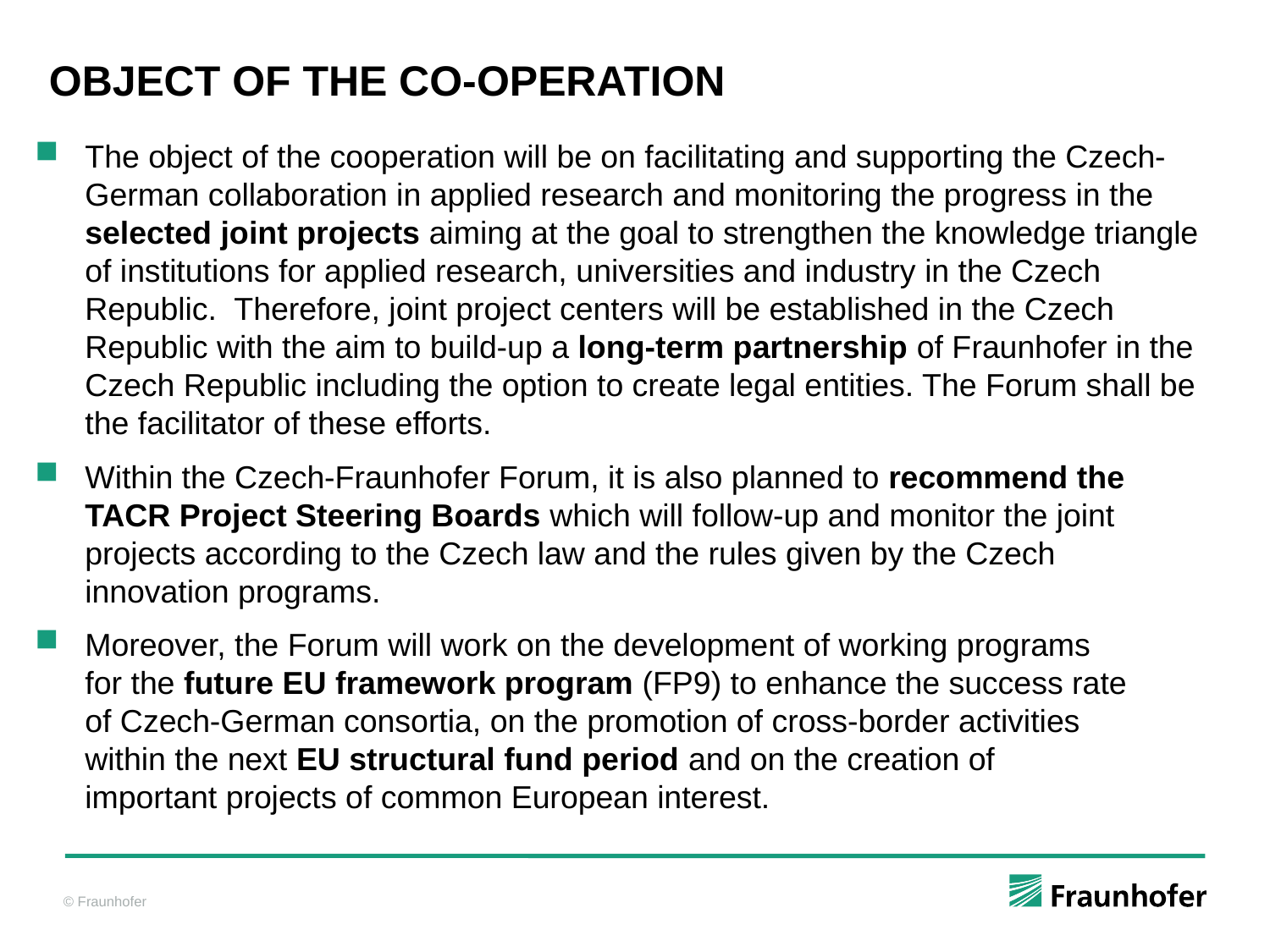

# OBJECT OF THE CO-OPERATION
The object of the cooperation will be on facilitating and supporting the Czech-German collaboration in applied research and monitoring the progress in the selected joint projects aiming at the goal to strengthen the knowledge triangle of institutions for applied research, universities and industry in the Czech Republic.  Therefore, joint project centers will be established in the Czech Republic with the aim to build-up a long-term partnership of Fraunhofer in the Czech Republic including the option to create legal entities. The Forum shall be the facilitator of these efforts.
Within the Czech-Fraunhofer Forum, it is also planned to recommend the
TACR Project Steering Boards which will follow-up and monitor the joint projects according to the Czech law and the rules given by the Czech
innovation programs.
Moreover, the Forum will work on the development of working programs
for the future EU framework program (FP9) to enhance the success rate
of Czech-German consortia, on the promotion of cross-border activities
within the next EU structural fund period and on the creation of
important projects of common European interest.